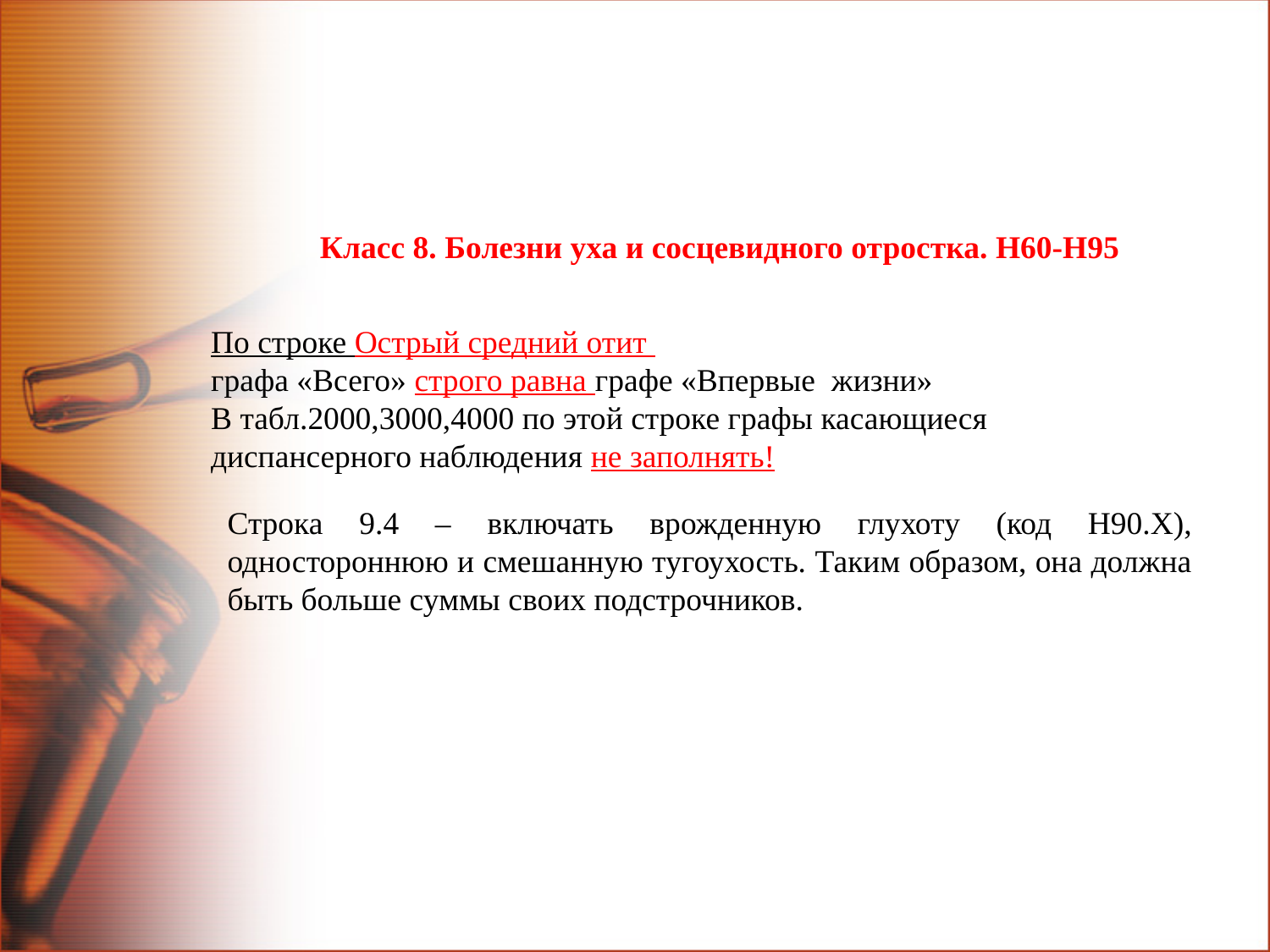

Класс 8. Болезни уха и сосцевидного отростка. Н60-Н95

По строке Острый средний отит
графа «Всего» строго равна графе «Впервые  жизни»
В табл.2000,3000,4000 по этой строке графы касающиеся диспансерного наблюдения не заполнять!

Строка 9.4 – включать врожденную глухоту (код H90.X), одностороннюю и смешанную тугоухость. Таким образом, она должна быть больше суммы своих подстрочников.